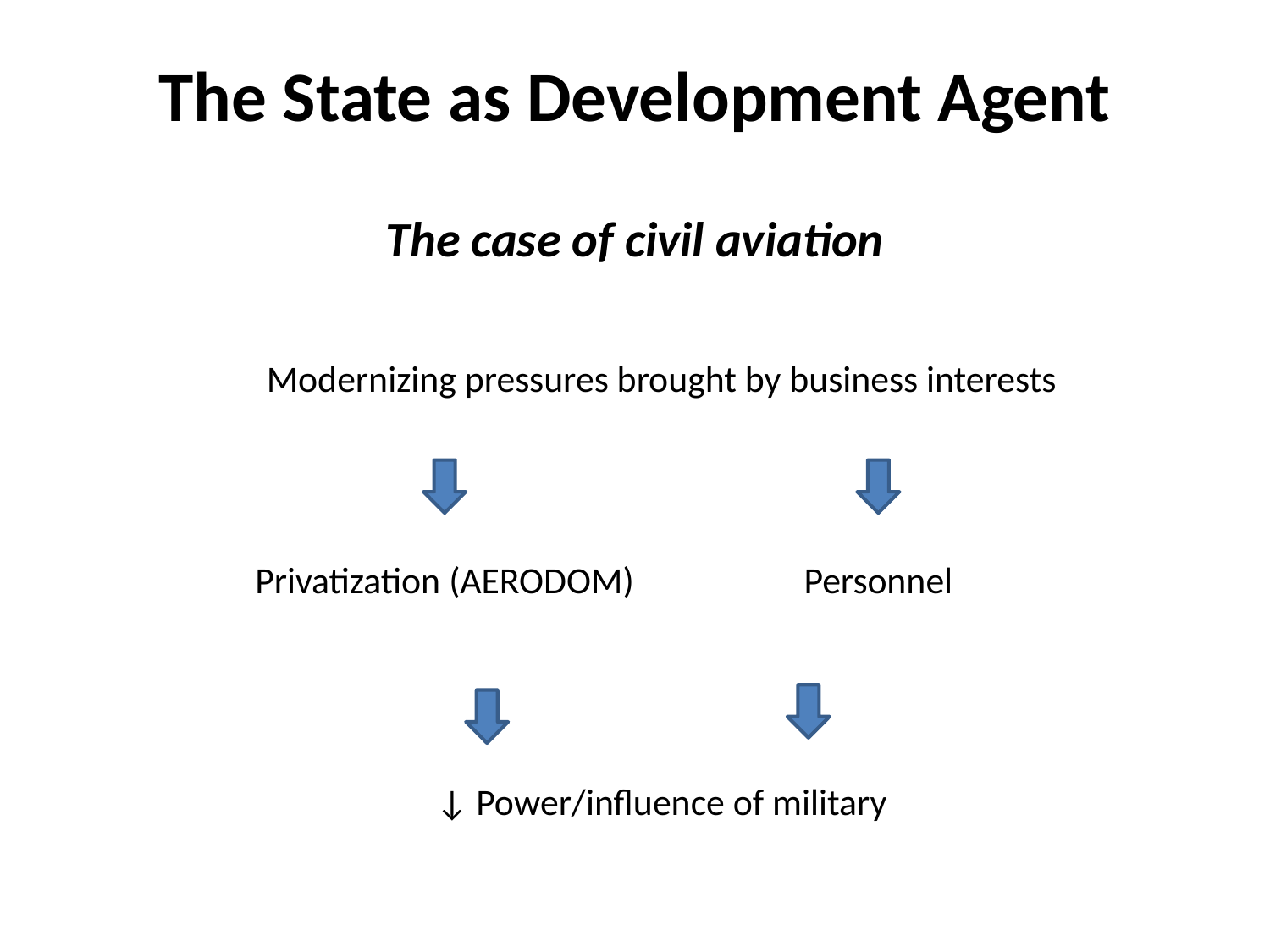

The State as Development Agent
# The case of civil aviation

Modernizing pressures brought by business interests

Privatization (AERODOM)

Personnel

↓ Power/influence of military